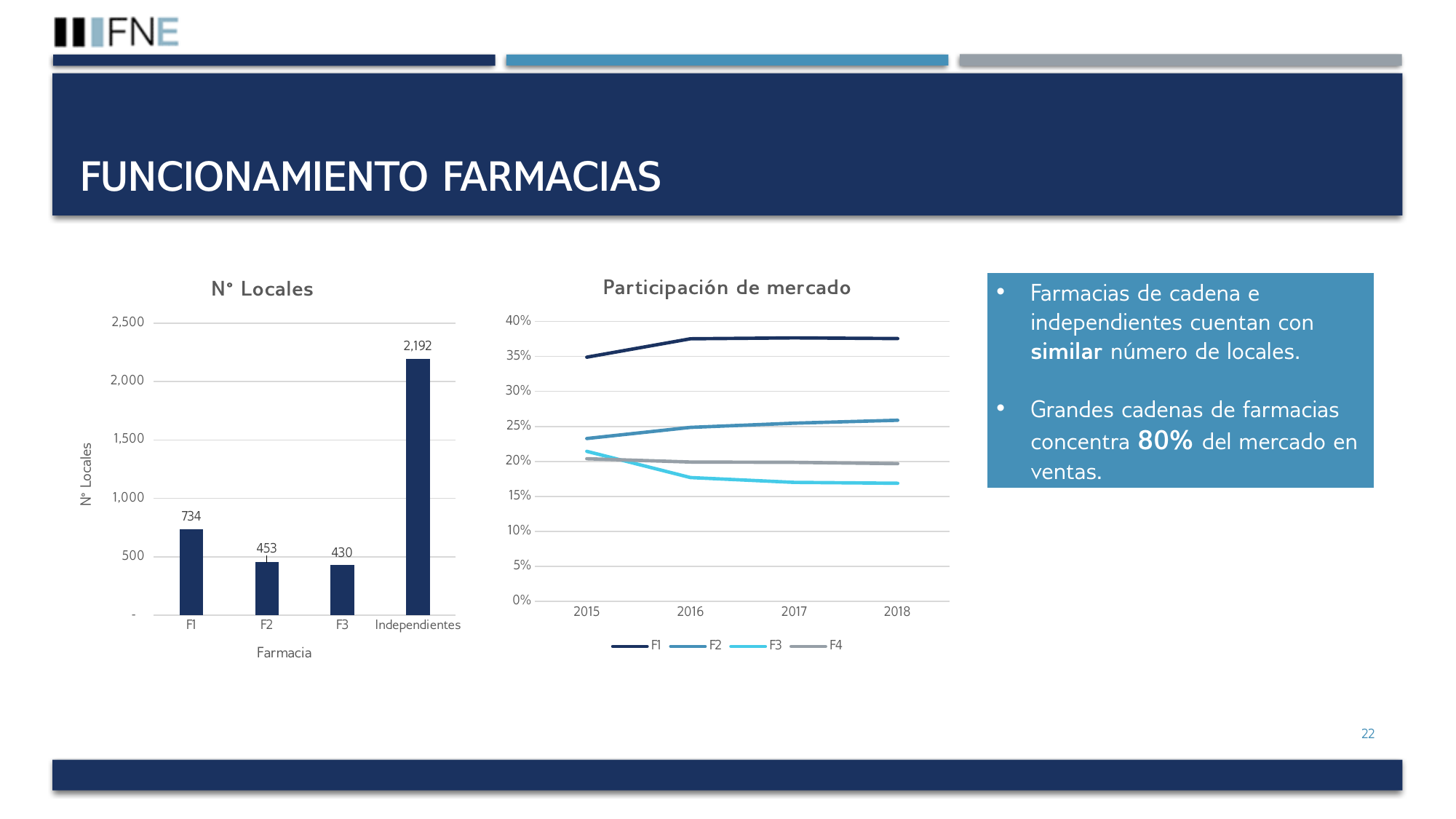

# Funcionamiento farmacias

### Chart: Participación de mercado

| Category | F1 | F2 | F3 | F4 |
|---|---|---|---|---|
| 2015 | 0.34895944530833867 | 0.2327433214311458 | 0.21448429511324105 | 0.2038129381472746 |
| 2016 | 0.3752842968530623 | 0.24866156950670829 | 0.17691859144969105 | 0.19913554219053836 |
| 2017 | 0.37658398599413156 | 0.25468838037891867 | 0.17006780664733392 | 0.19865982697961582 |
| 2018 | 0.375558443535684 | 0.25887521808039876 | 0.1687876901589768 | 0.1967786482249404 |

### Chart: N° Locales

| Category | N° Locales |
|---|---|
| F1 | 734.0 |
| F2 | 453.0 |
| F3 | 430.0 |
| Independientes | 2192.0 |
Farmacias de cadena e independientes cuentan con similar número de locales.

Grandes cadenas de farmacias concentra 80% del mercado en ventas.
22